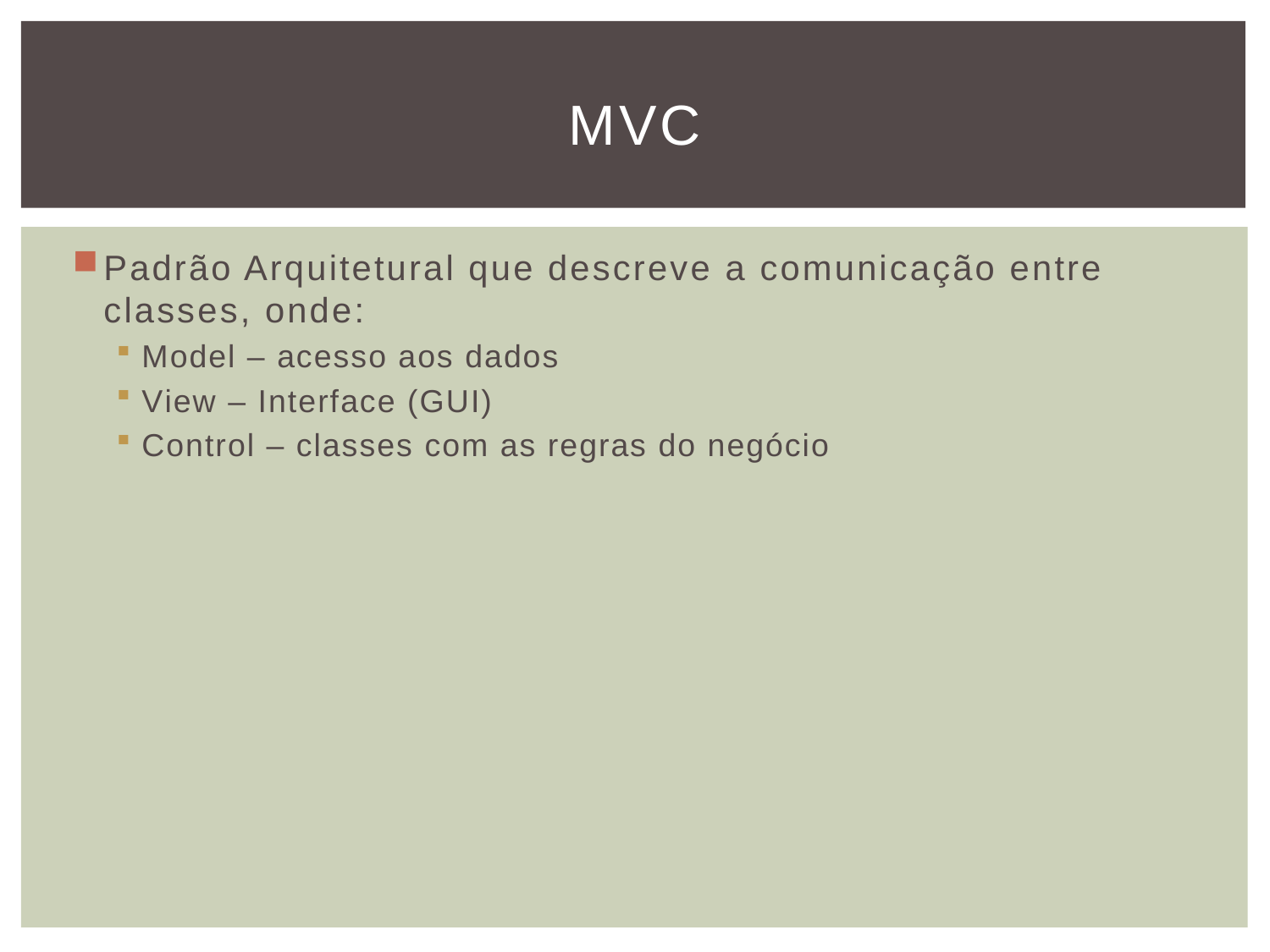

# MVC
Padrão Arquitetural que descreve a comunicação entre classes, onde:
Model – acesso aos dados
View – Interface (GUI)
Control – classes com as regras do negócio